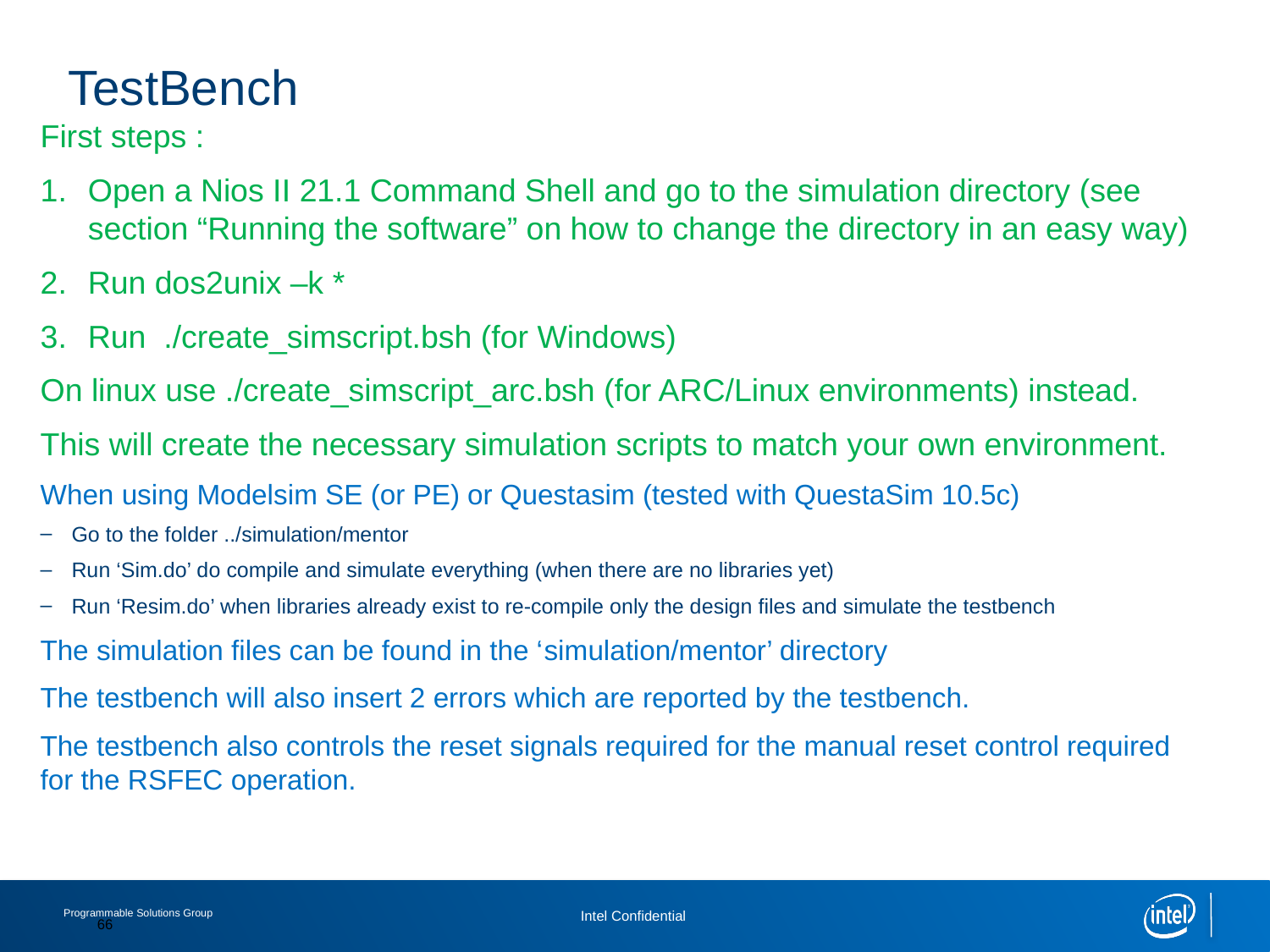

# TestBench
First steps :
Open a Nios II 21.1 Command Shell and go to the simulation directory (see section “Running the software” on how to change the directory in an easy way)
Run dos2unix –k *
Run  ./create_simscript.bsh (for Windows)
On linux use ./create_simscript_arc.bsh (for ARC/Linux environments) instead.
This will create the necessary simulation scripts to match your own environment.
When using Modelsim SE (or PE) or Questasim (tested with QuestaSim 10.5c)
Go to the folder ../simulation/mentor
Run ‘Sim.do’ do compile and simulate everything (when there are no libraries yet)
Run ‘Resim.do’ when libraries already exist to re-compile only the design files and simulate the testbench
The simulation files can be found in the ‘simulation/mentor’ directory
The testbench will also insert 2 errors which are reported by the testbench.
The testbench also controls the reset signals required for the manual reset control required for the RSFEC operation.
66